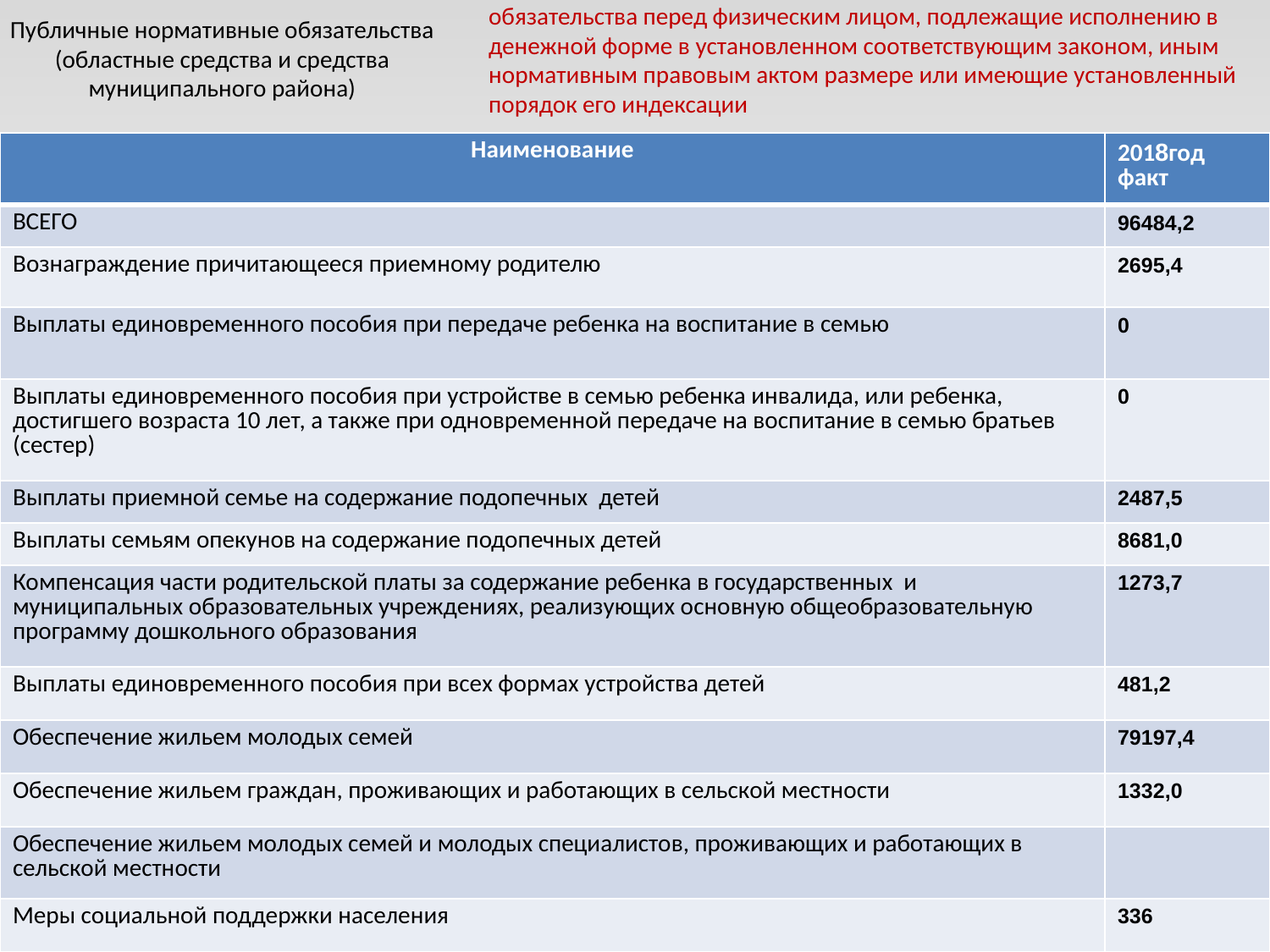

обязательства перед физическим лицом, подлежащие исполнению в денежной форме в установленном соответствующим законом, иным нормативным правовым актом размере или имеющие установленный порядок его индексации
Публичные нормативные обязательства (областные средства и средства муниципального района)
| Наименование | 2018год факт |
| --- | --- |
| ВСЕГО | 96484,2 |
| Вознаграждение причитающееся приемному родителю | 2695,4 |
| Выплаты единовременного пособия при передаче ребенка на воспитание в семью | 0 |
| Выплаты единовременного пособия при устройстве в семью ребенка инвалида, или ребенка, достигшего возраста 10 лет, а также при одновременной передаче на воспитание в семью братьев (сестер) | 0 |
| Выплаты приемной семье на содержание подопечных детей | 2487,5 |
| Выплаты семьям опекунов на содержание подопечных детей | 8681,0 |
| Компенсация части родительской платы за содержание ребенка в государственных и муниципальных образовательных учреждениях, реализующих основную общеобразовательную программу дошкольного образования | 1273,7 |
| Выплаты единовременного пособия при всех формах устройства детей | 481,2 |
| Обеспечение жильем молодых семей | 79197,4 |
| Обеспечение жильем граждан, проживающих и работающих в сельской местности | 1332,0 |
| Обеспечение жильем молодых семей и молодых специалистов, проживающих и работающих в сельской местности |  |
| Меры социальной поддержки населения | 336 |